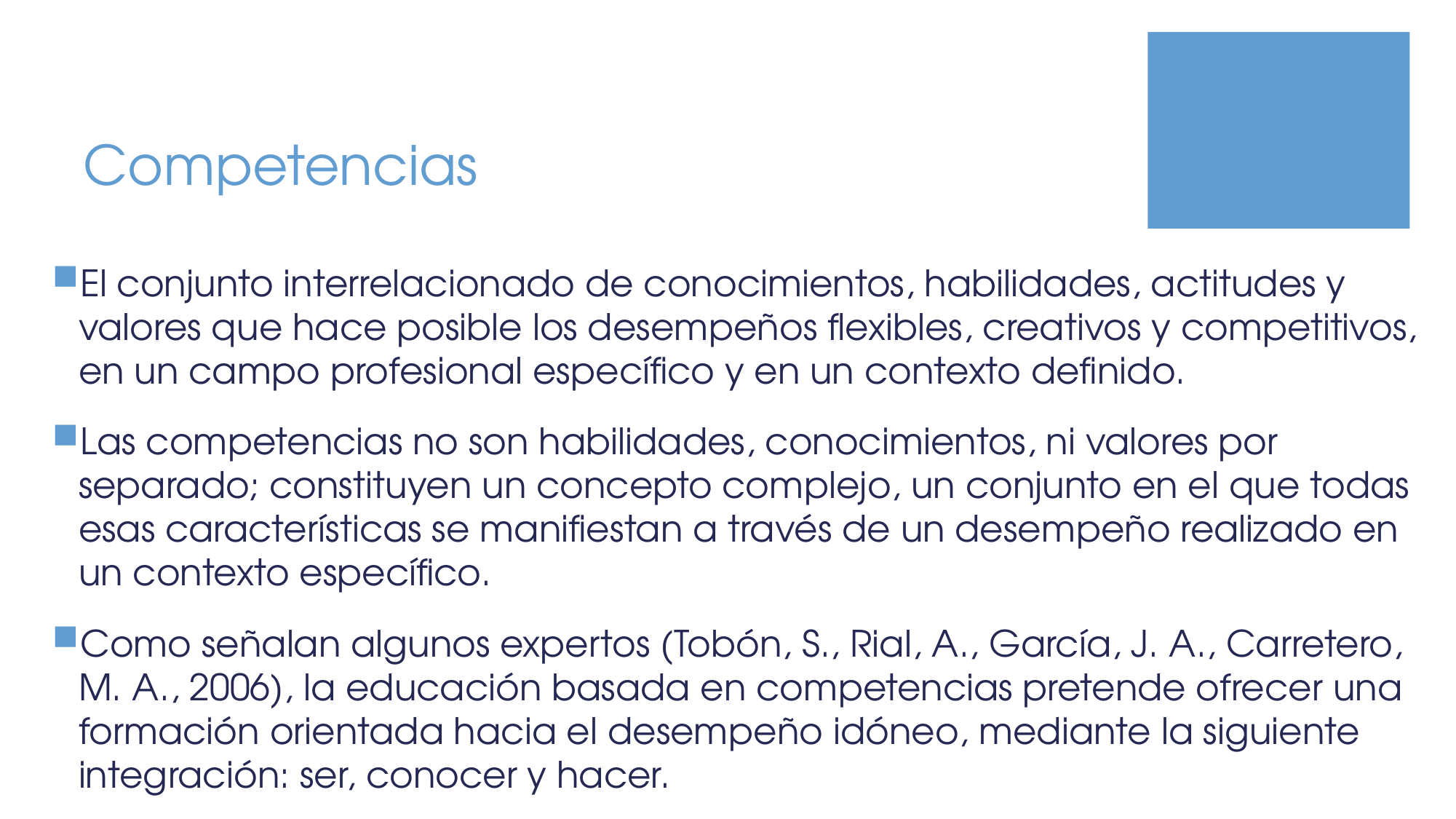

# Competencias
El conjunto interrelacionado de conocimientos, habilidades, actitudes y valores que hace posible los desempeños flexibles, creativos y competitivos, en un campo profesional específico y en un contexto definido.
Las competencias no son habilidades, conocimientos, ni valores por separado; constituyen un concepto complejo, un conjunto en el que todas esas características se manifiestan a través de un desempeño realizado en un contexto específico.
Como señalan algunos expertos (Tobón, S., Rial, A., García, J. A., Carretero, M. A., 2006), la educación basada en competencias pretende ofrecer una formación orientada hacia el desempeño idóneo, mediante la siguiente integración: ser, conocer y hacer.